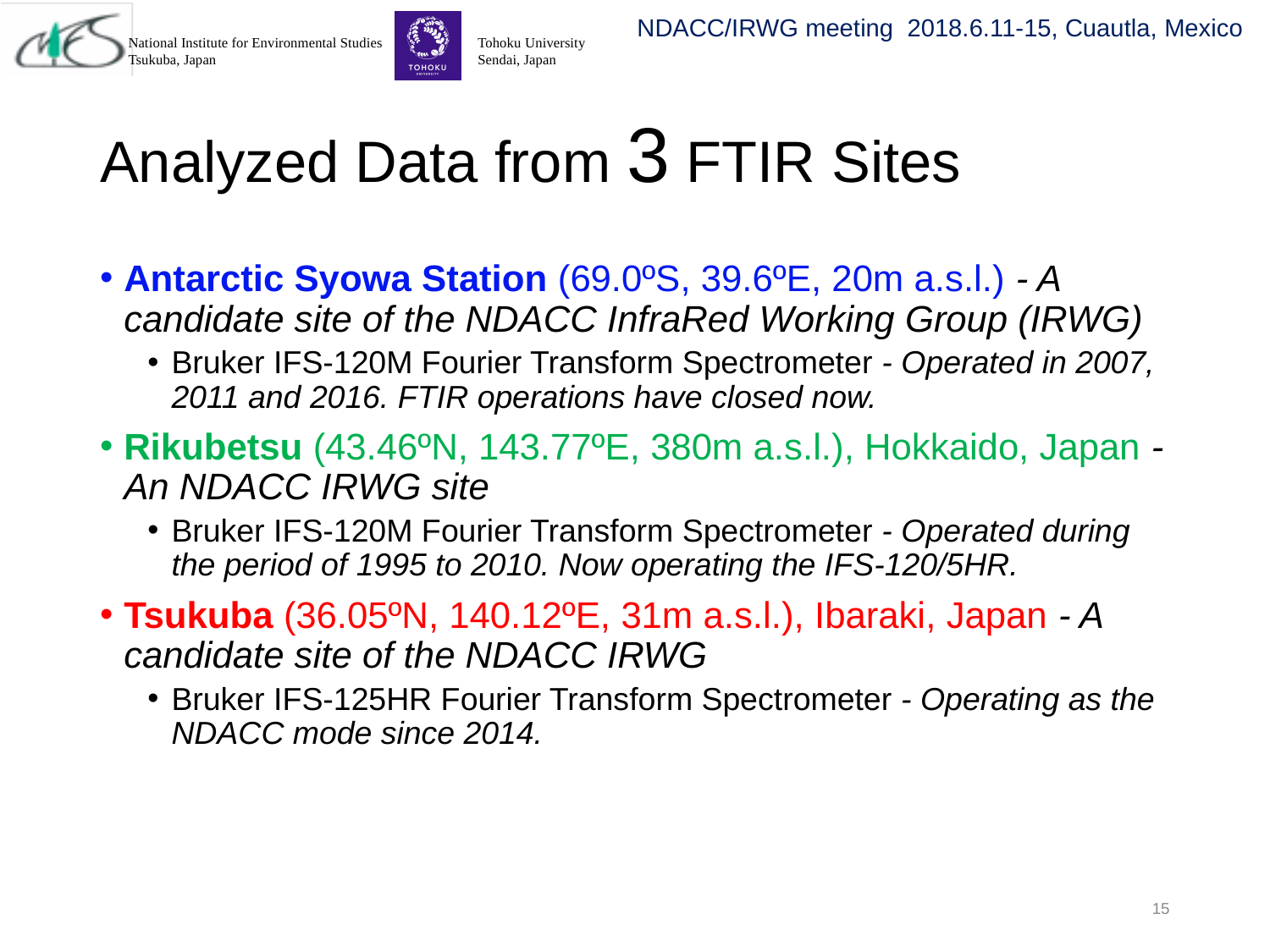

# Analyzed Data from 3 FTIR Sites
Antarctic Syowa Station (69.0ºS, 39.6ºE, 20m a.s.l.) - A candidate site of the NDACC InfraRed Working Group (IRWG)
Bruker IFS-120M Fourier Transform Spectrometer - Operated in 2007, 2011 and 2016. FTIR operations have closed now.
Rikubetsu (43.46ºN, 143.77ºE, 380m a.s.l.), Hokkaido, Japan - An NDACC IRWG site
Bruker IFS-120M Fourier Transform Spectrometer - Operated during the period of 1995 to 2010. Now operating the IFS-120/5HR.
Tsukuba (36.05ºN, 140.12ºE, 31m a.s.l.), Ibaraki, Japan - A candidate site of the NDACC IRWG
Bruker IFS-125HR Fourier Transform Spectrometer - Operating as the NDACC mode since 2014.
15